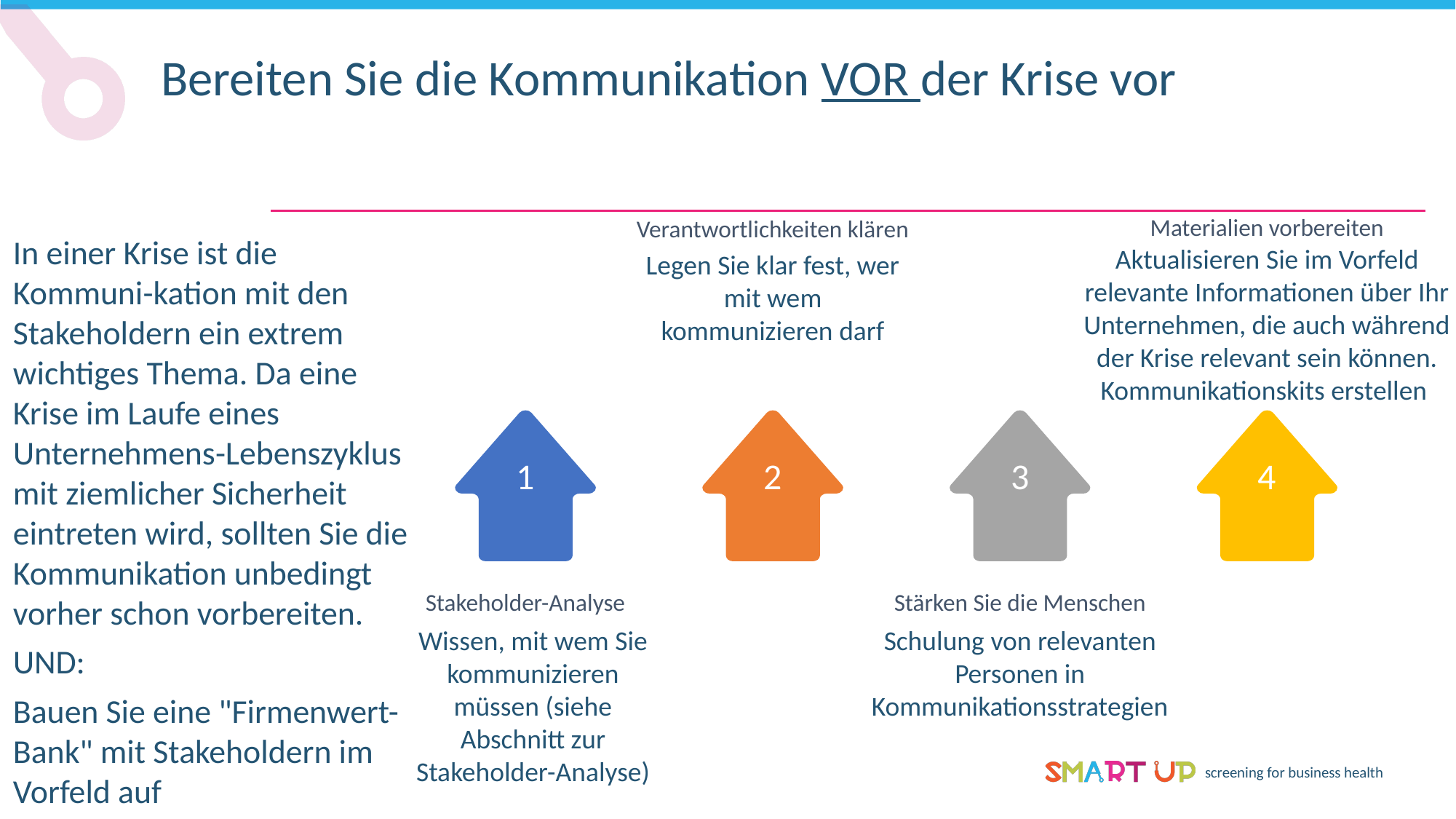

Bereiten Sie die Kommunikation VOR der Krise vor
Materialien vorbereiten
Verantwortlichkeiten klären
In einer Krise ist die Kommuni-kation mit den Stakeholdern ein extrem wichtiges Thema. Da eine Krise im Laufe eines Unternehmens-Lebenszyklus mit ziemlicher Sicherheit eintreten wird, sollten Sie die Kommunikation unbedingt vorher schon vorbereiten.
UND:
Bauen Sie eine "Firmenwert-Bank" mit Stakeholdern im Vorfeld auf
Aktualisieren Sie im Vorfeld relevante Informationen über Ihr Unternehmen, die auch während der Krise relevant sein können. Kommunikationskits erstellen
Legen Sie klar fest, wer mit wem kommunizieren darf

1
2
3
4
Stakeholder-Analyse
Stärken Sie die Menschen
Wissen, mit wem Sie kommunizieren müssen (siehe Abschnitt zur Stakeholder-Analyse)
Schulung von relevanten Personen in Kommunikationsstrategien